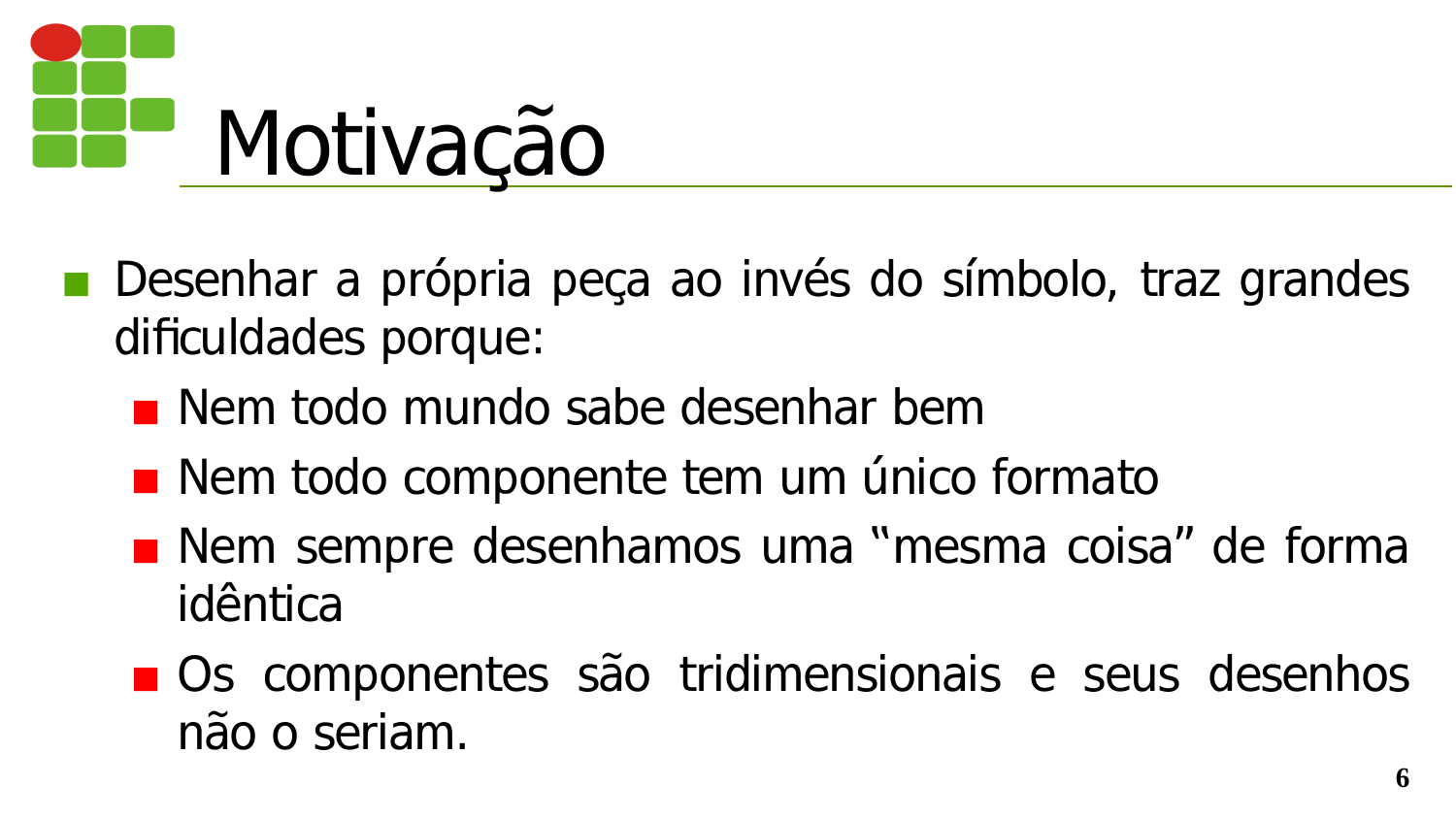

# Motivação
Desenhar a própria peça ao invés do símbolo, traz grandes dificuldades porque:
Nem todo mundo sabe desenhar bem
Nem todo componente tem um único formato
Nem sempre desenhamos uma “mesma coisa” de forma idêntica
Os componentes são tridimensionais e seus desenhos não o seriam.
6